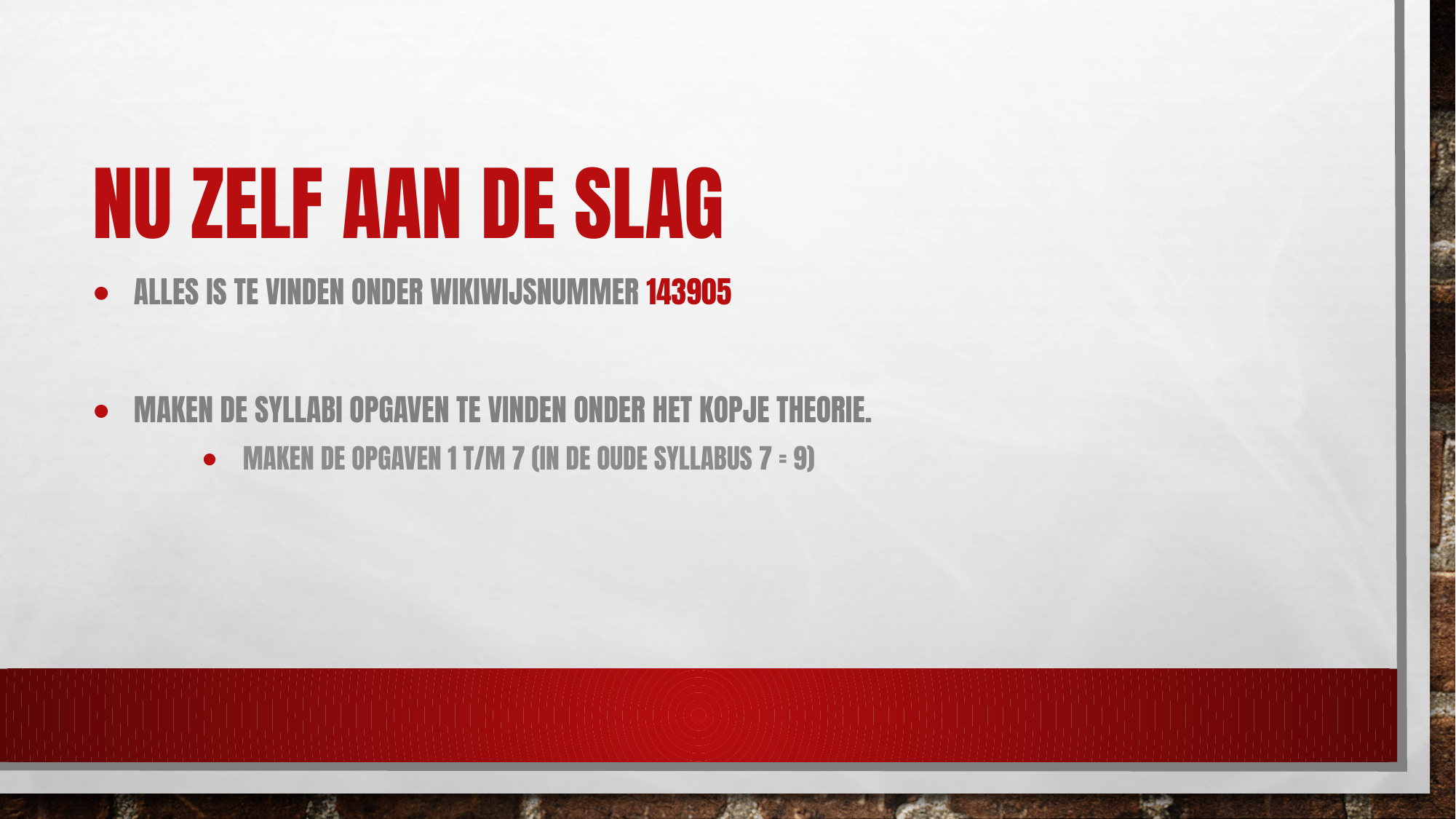

# Nu zelf aan de slag
Alles is te vinden onder wikiwijsnummer 143905

Maken de syllabi opgaven te vinden onder het kopje Theorie.
Maken de opgaven 1 t/m 7 (in de oude syllabus 7 = 9)